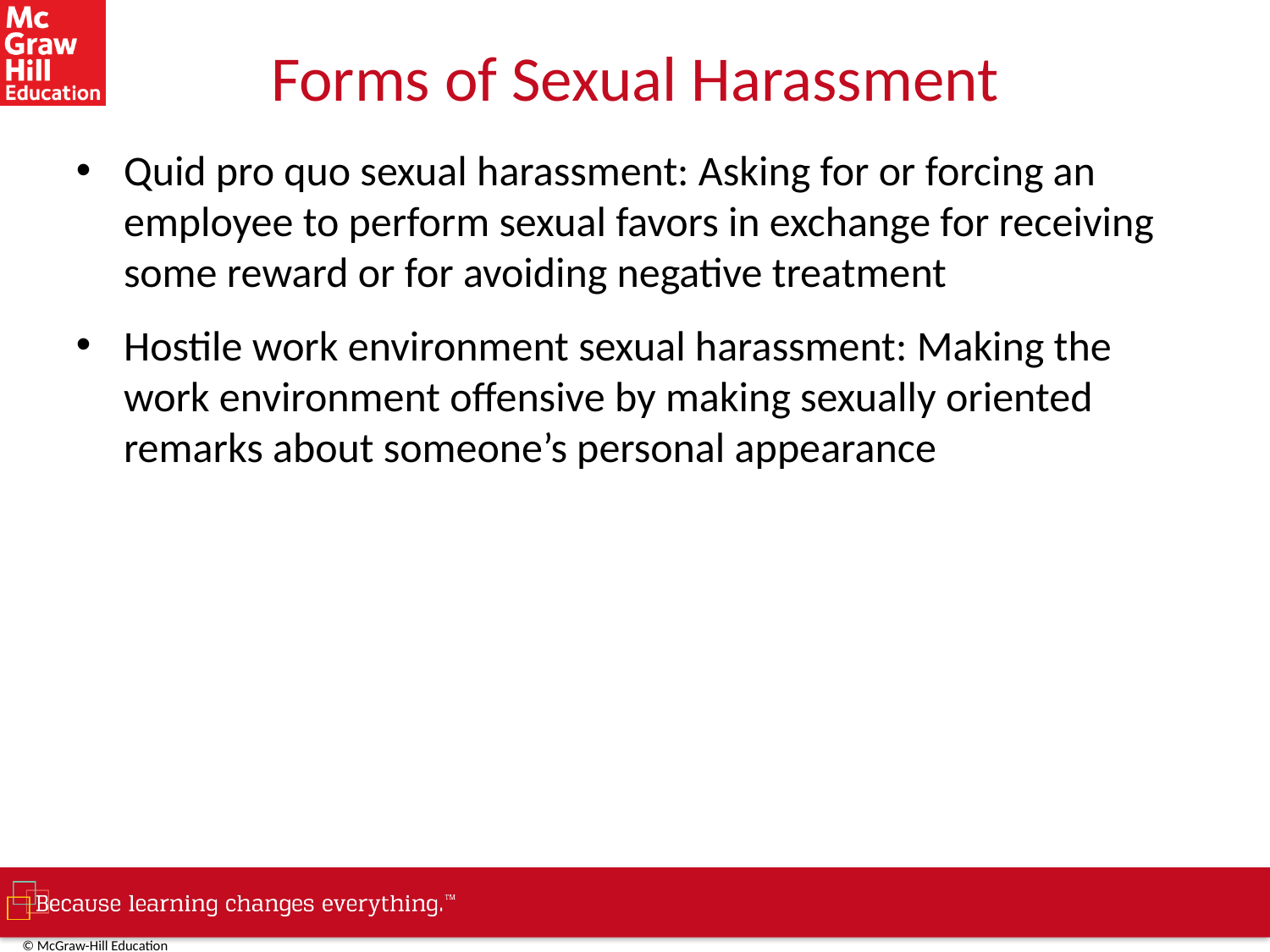

# Forms of Sexual Harassment
Quid pro quo sexual harassment: Asking for or forcing an employee to perform sexual favors in exchange for receiving some reward or for avoiding negative treatment
Hostile work environment sexual harassment: Making the work environment offensive by making sexually oriented remarks about someone’s personal appearance